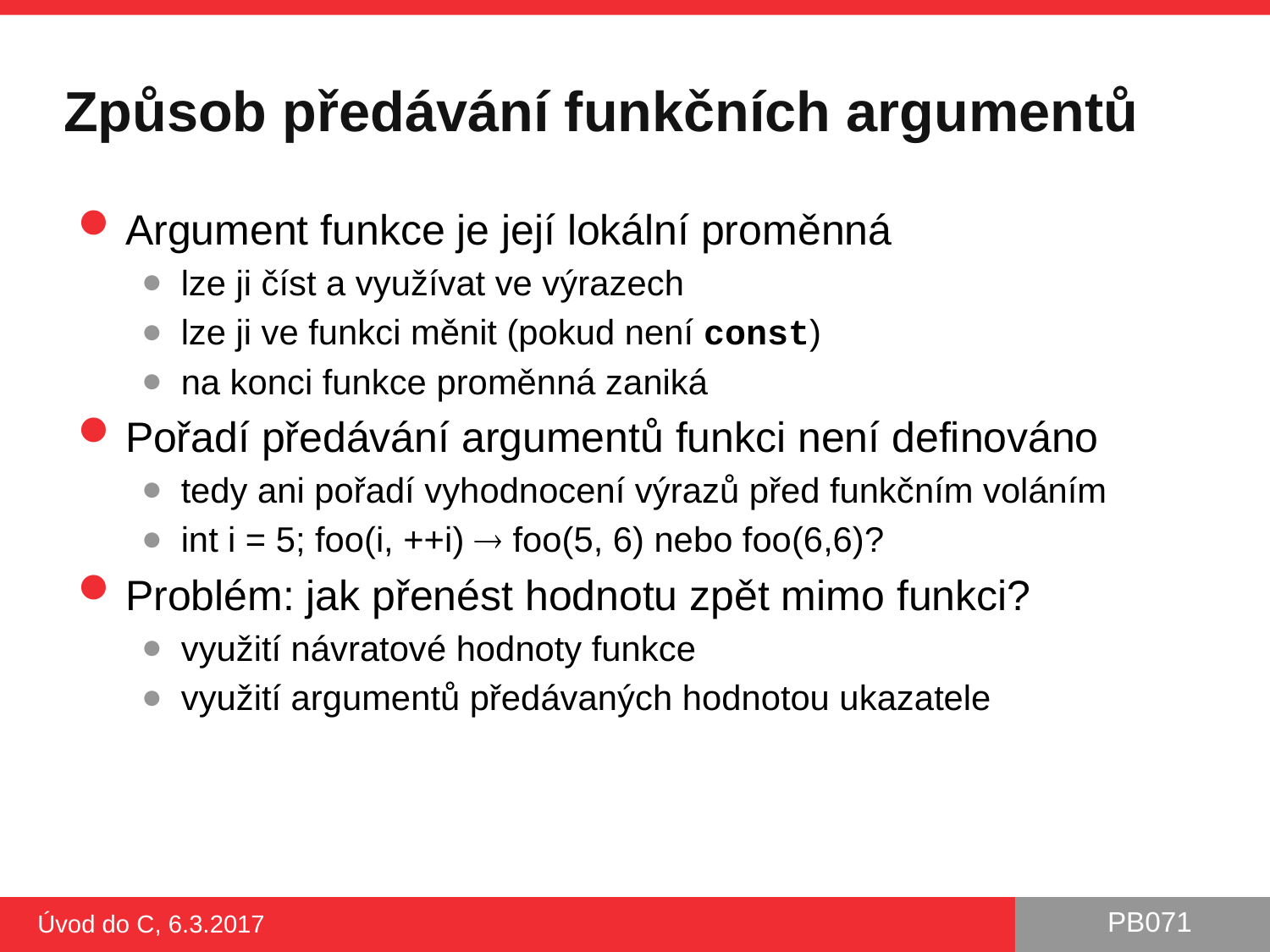

# Způsob předávání funkčních argumentů
Argument funkce je její lokální proměnná
lze ji číst a využívat ve výrazech
lze ji ve funkci měnit (pokud není const)
na konci funkce proměnná zaniká
Pořadí předávání argumentů funkci není definováno
tedy ani pořadí vyhodnocení výrazů před funkčním voláním
int i = 5; foo(i, ++i) → foo(5, 6) nebo foo(6,6)?
Problém: jak přenést hodnotu zpět mimo funkci?
využití návratové hodnoty funkce
využití argumentů předávaných hodnotou ukazatele
Úvod do C, 6.3.2017